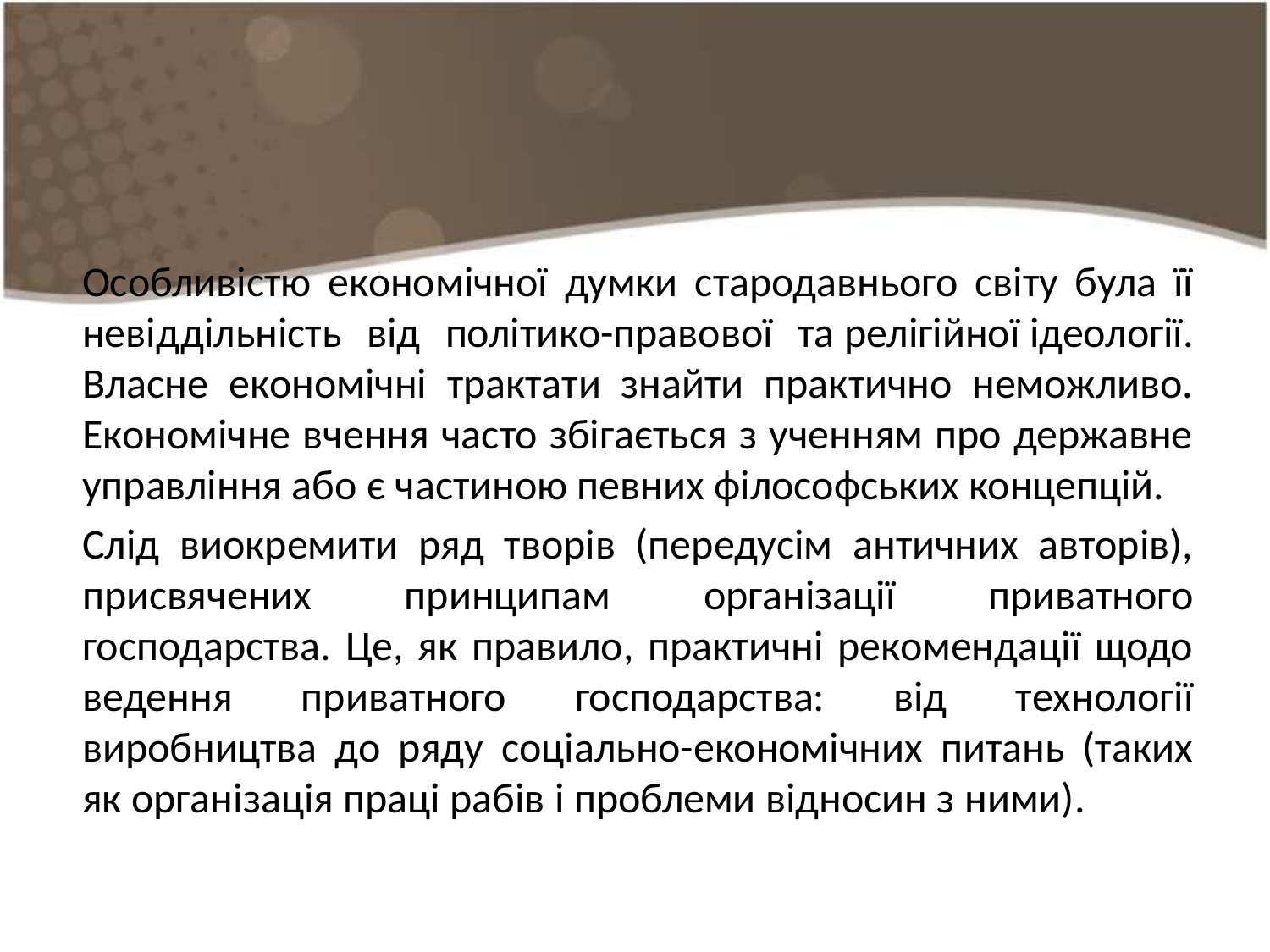

Особливістю економічної думки стародавнього світу була її невіддільність від політико-правової та релігійної ідеології. Власне економічні трактати знайти практично неможливо. Економічне вчення часто збігається з ученням про державне управління або є частиною певних філософських концепцій.
Слід виокремити ряд творів (передусім античних авторів), присвячених принципам організації приватного господарства. Це, як правило, практичні рекомендації щодо ведення приватного господарства: від технології виробництва до ряду соціально-економічних питань (таких як організація праці рабів і проблеми відносин з ними).